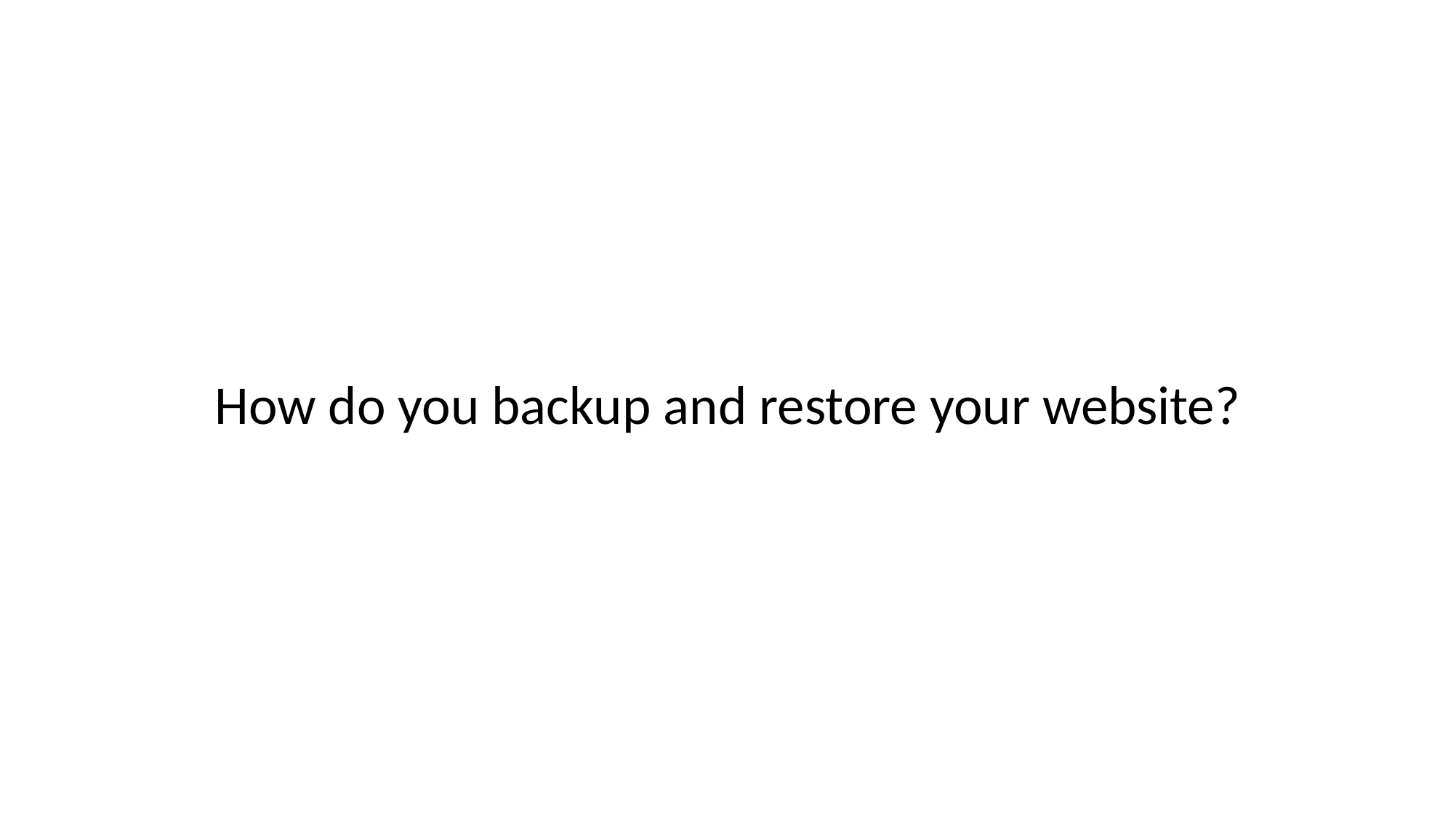

# How do you backup and restore your website?